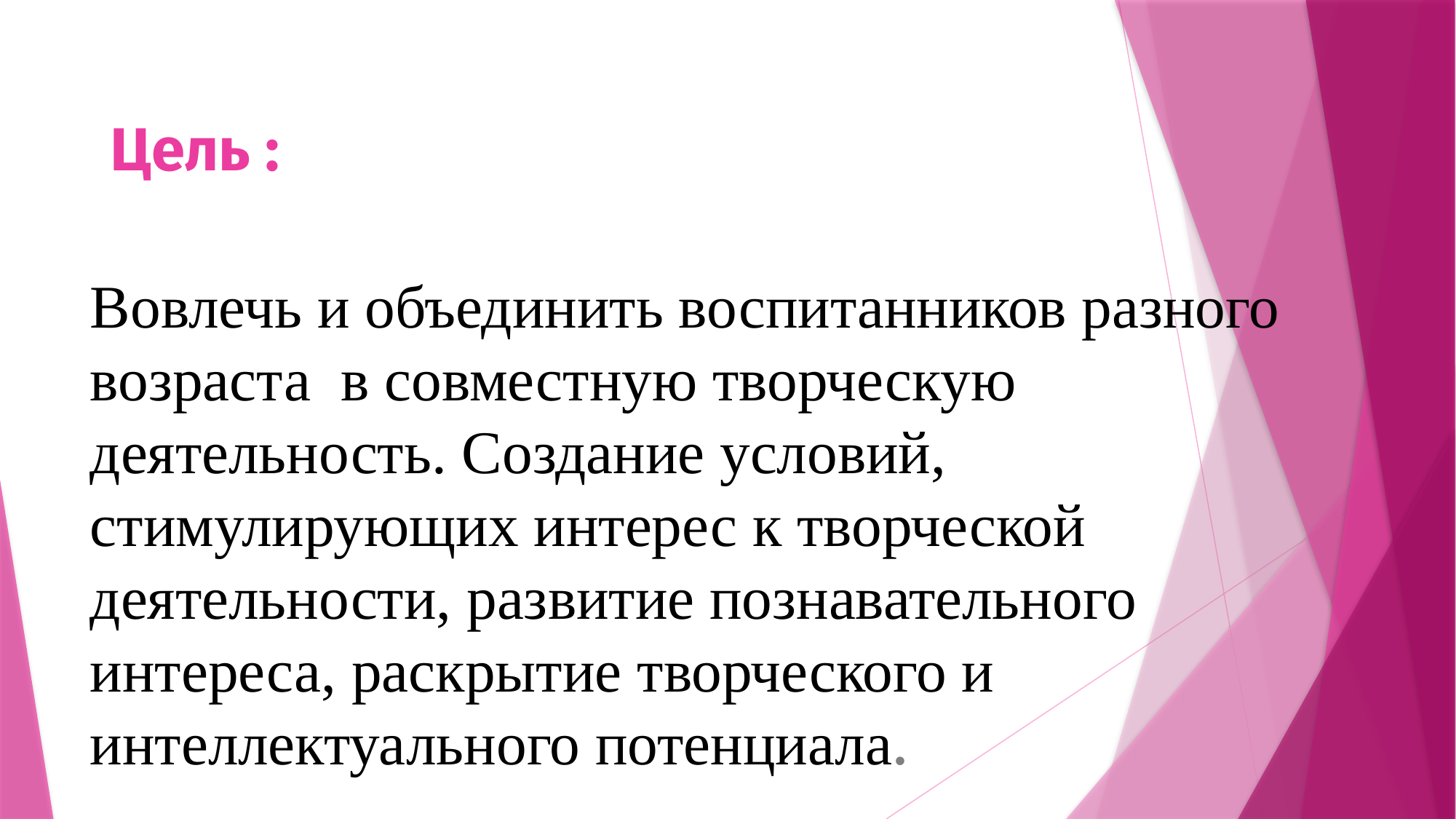

# Цель :

Вовлечь и объединить воспитанников разного возраста  в совместную творческую деятельность. Создание условий, стимулирующих интерес к творческой деятельности, развитие познавательного интереса, раскрытие творческого и интеллектуального потенциала.